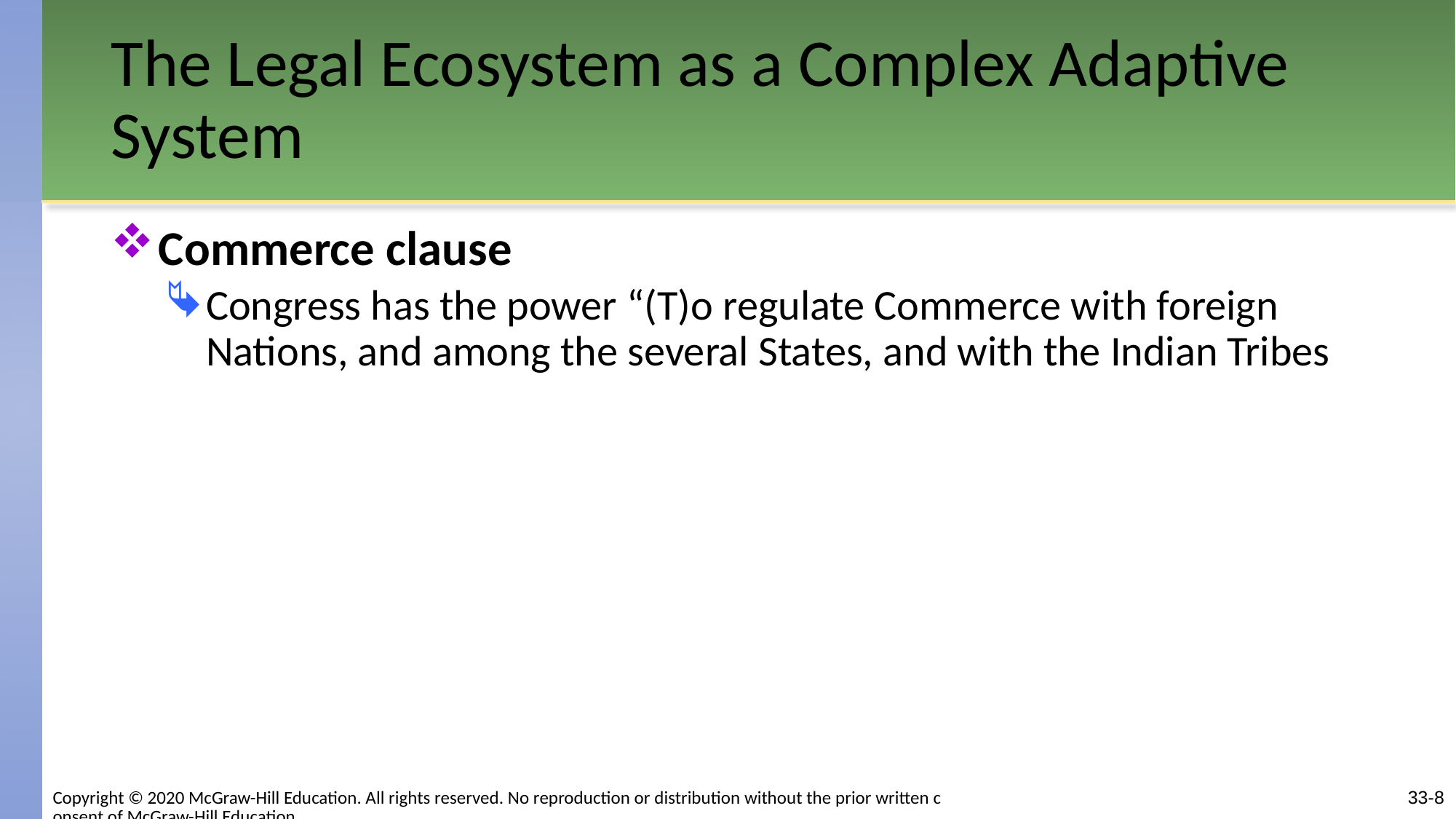

# The Legal Ecosystem as a Complex Adaptive System
Commerce clause
Congress has the power “(T)o regulate Commerce with foreign Nations, and among the several States, and with the Indian Tribes
33-8
Copyright © 2020 McGraw-Hill Education. All rights reserved. No reproduction or distribution without the prior written consent of McGraw-Hill Education.